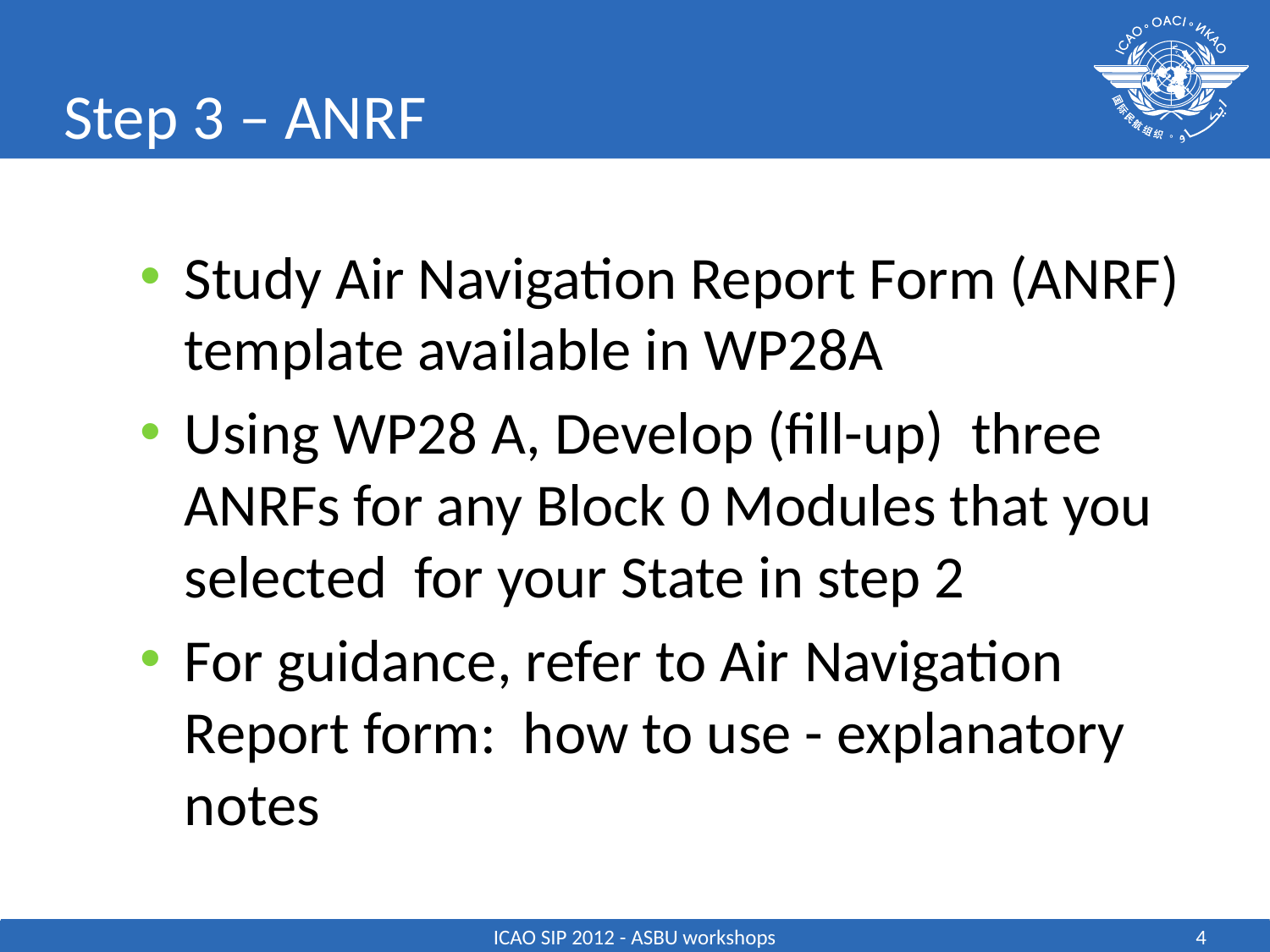

# Step 3 – ANRF
Study Air Navigation Report Form (ANRF) template available in WP28A
Using WP28 A, Develop (fill-up)  three ANRFs for any Block 0 Modules that you selected  for your State in step 2
For guidance, refer to Air Navigation Report form:  how to use - explanatory notes

ICAO SIP 2012 - ASBU workshops
4